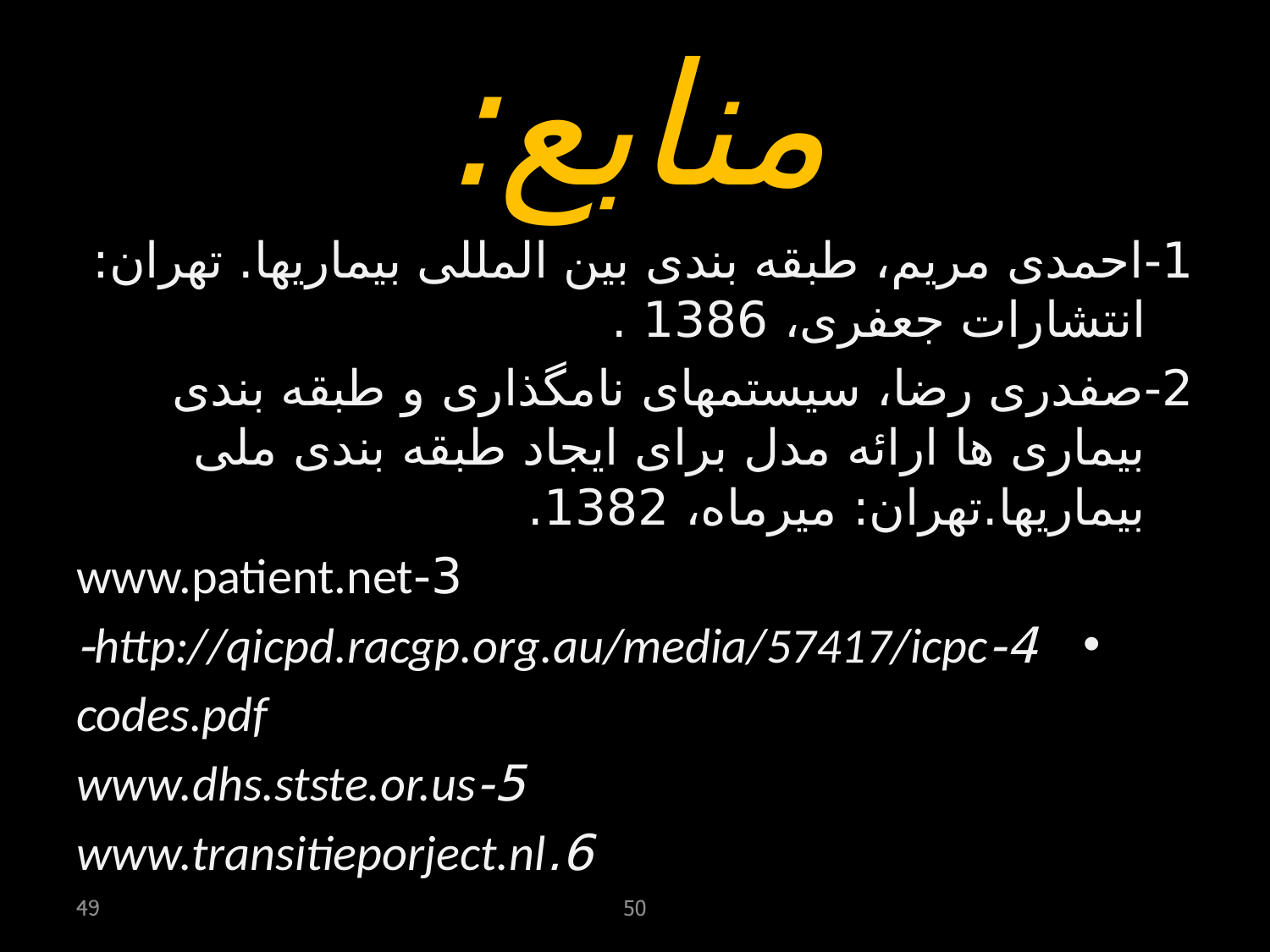

# منابع:
1-احمدی مریم، طبقه بندی بین المللی بیماریها. تهران: انتشارات جعفری، 1386 .
2-صفدری رضا، سیستمهای نامگذاری و طبقه بندی بیماری ها ارائه مدل برای ایجاد طبقه بندی ملی بیماریها.تهران: میرماه، 1382.
3-www.patient.net
 4-http://qicpd.racgp.org.au/media/57417/icpc-
codes.pdf
5-www.dhs.stste.or.us
6.www.transitieporject.nl

49
50